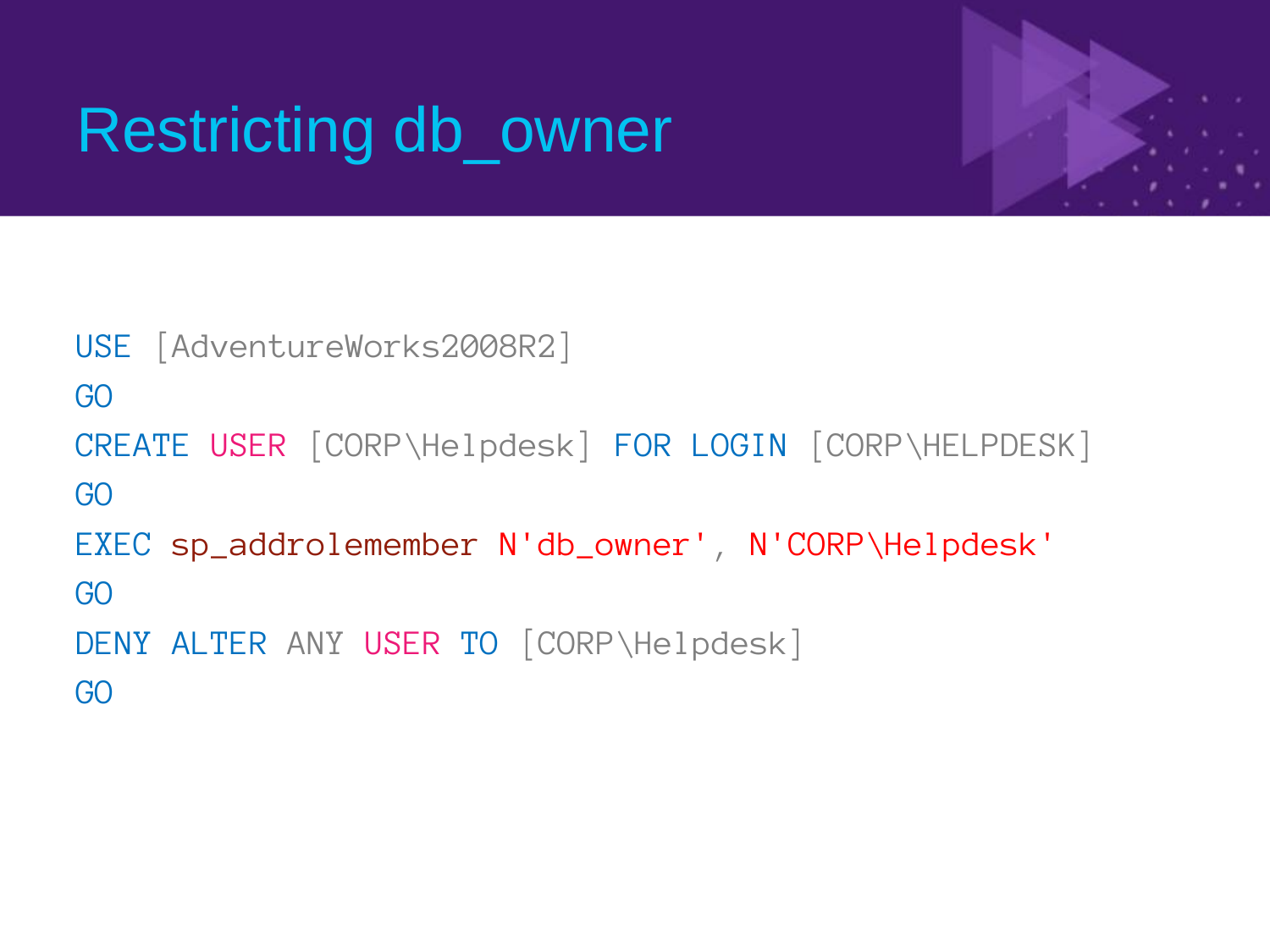

# Restricting db_owner
USE [AdventureWorks2008R2]
GO
CREATE USER [CORP\Helpdesk] FOR LOGIN [CORP\HELPDESK]
GO
EXEC sp_addrolemember N'db_owner', N'CORP\Helpdesk'
GO
DENY ALTER ANY USER TO [CORP\Helpdesk]
GO